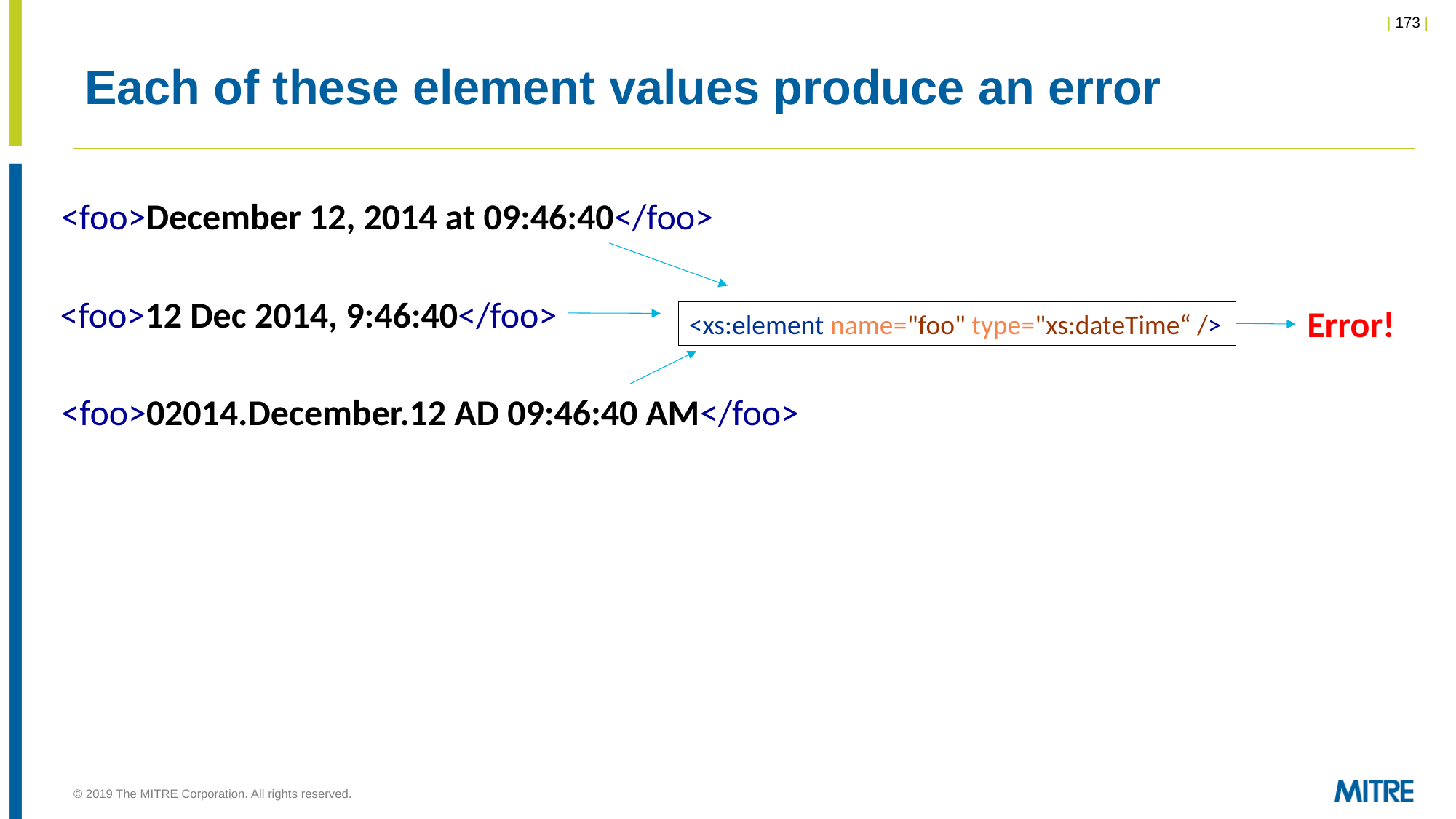

# Each of these element values produce an error
<foo>December 12, 2014 at 09:46:40</foo>
<foo>12 Dec 2014, 9:46:40</foo>
Error!
<xs:element name="foo" type="xs:dateTime“ />
<foo>02014.December.12 AD 09:46:40 AM</foo>
© 2019 The MITRE Corporation. All rights reserved.